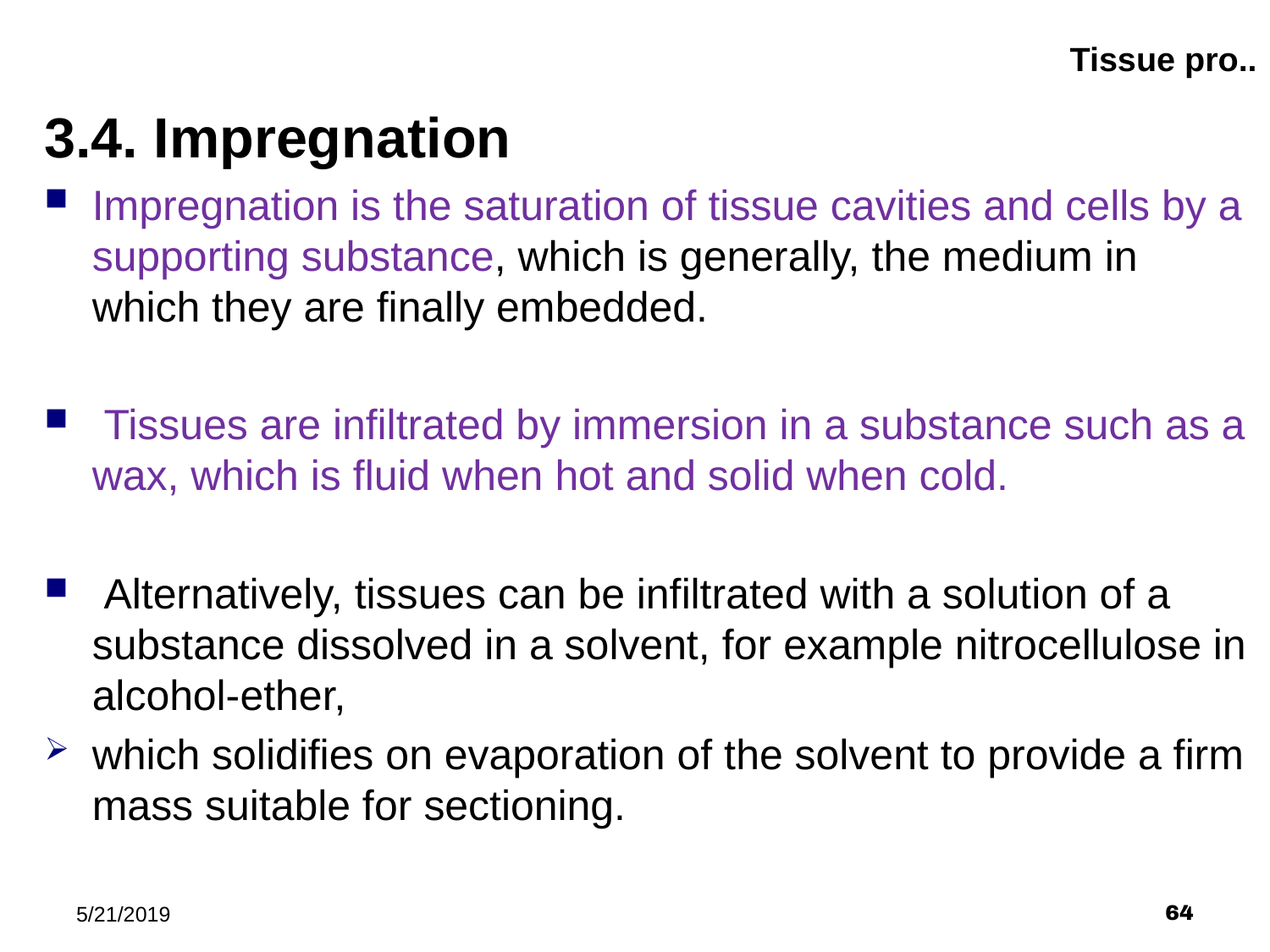

# Tissue pro..
3.4. Impregnation
Impregnation is the saturation of tissue cavities and cells by a supporting substance, which is generally, the medium in which they are finally embedded.

 Tissues are infiltrated by immersion in a substance such as a wax, which is fluid when hot and solid when cold.

 Alternatively, tissues can be infiltrated with a solution of a substance dissolved in a solvent, for example nitrocellulose in alcohol-ether,
which solidifies on evaporation of the solvent to provide a firm mass suitable for sectioning.

5/21/2019
64